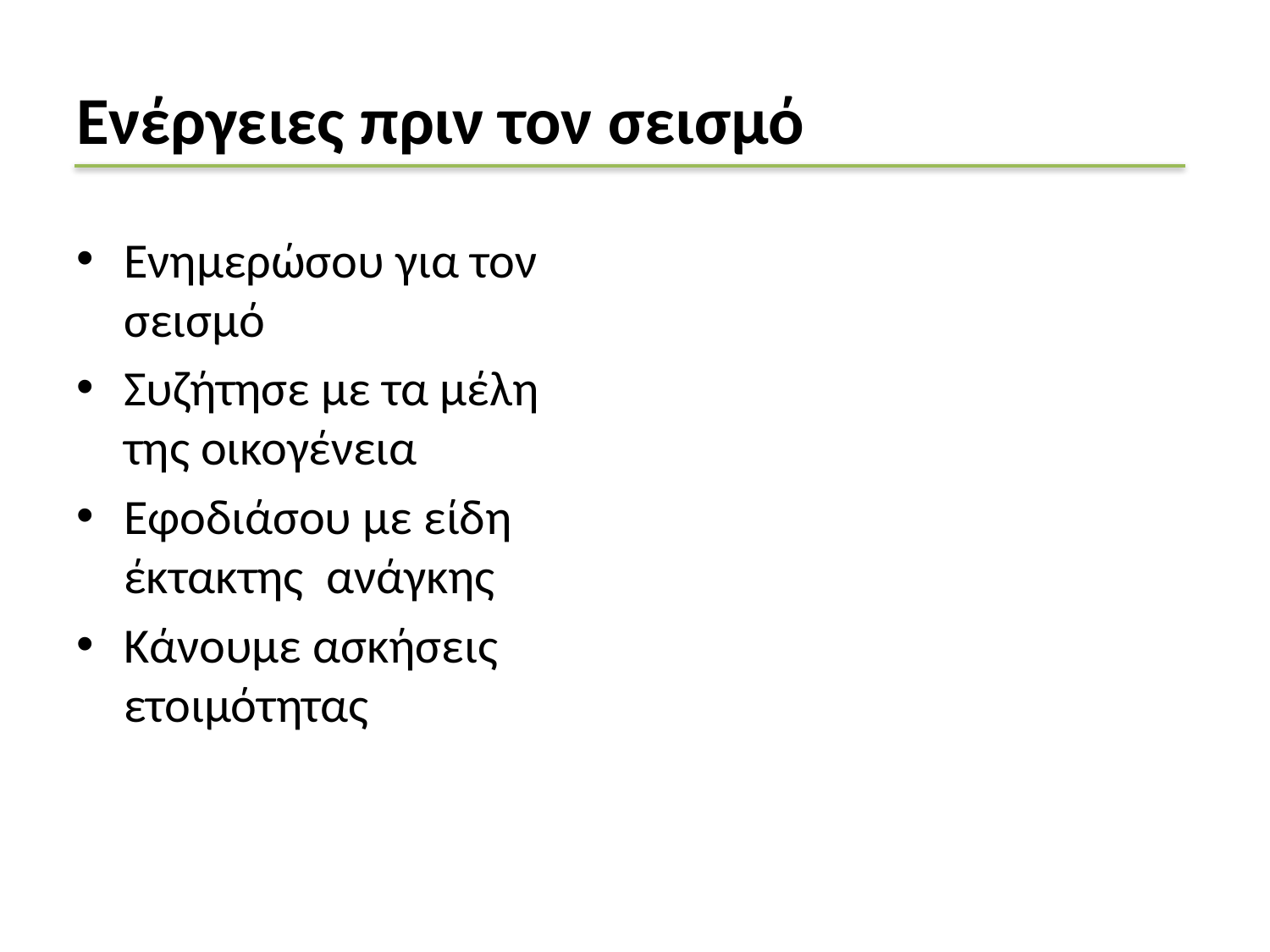

# Ενέργειες πριν τον σεισμό
Ενημερώσου για τον σεισμό
Συζήτησε με τα μέλη της οικογένεια
Εφοδιάσου με είδη έκτακτης  ανάγκης
Κάνουμε ασκήσεις ετοιμότητας